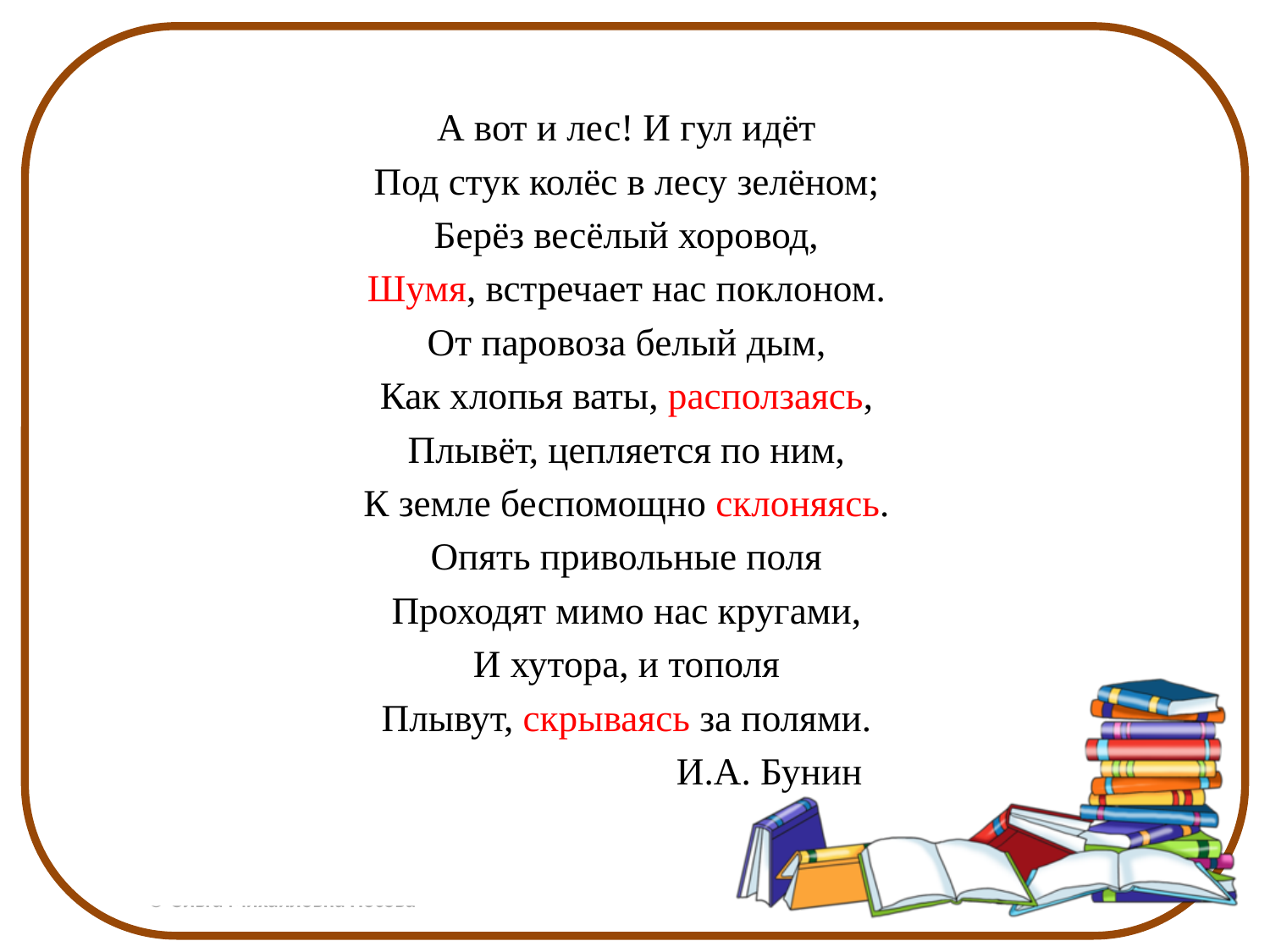

А вот и лес! И гул идёт
Под стук колёс в лесу зелёном;
Берёз весёлый хоровод,
Шумя, встречает нас поклоном.
От паровоза белый дым,
Как хлопья ваты, расползаясь,
Плывёт, цепляется по ним,
К земле беспомощно склоняясь.
Опять привольные поля
Проходят мимо нас кругами,
И хутора, и тополя
Плывут, скрываясь за полями.
                              И.А. Бунин